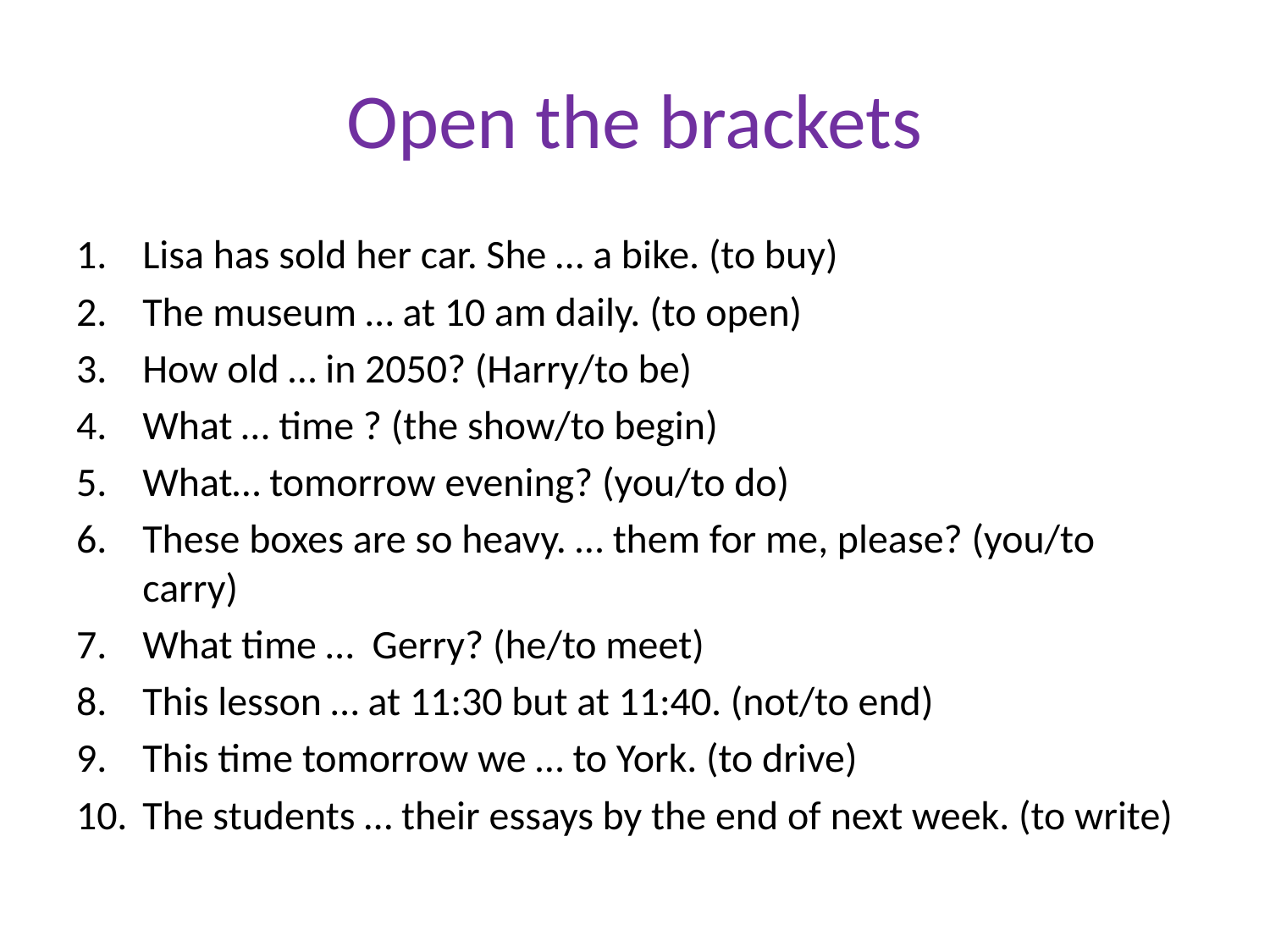

# Open the brackets
Lisa has sold her car. She … a bike. (to buy)
The museum … at 10 am daily. (to open)
How old … in 2050? (Harry/to be)
What … time ? (the show/to begin)
What… tomorrow evening? (you/to do)
These boxes are so heavy. … them for me, please? (you/to carry)
What time …  Gerry? (he/to meet)
This lesson … at 11:30 but at 11:40. (not/to end)
This time tomorrow we … to York. (to drive)
The students … their essays by the end of next week. (to write)